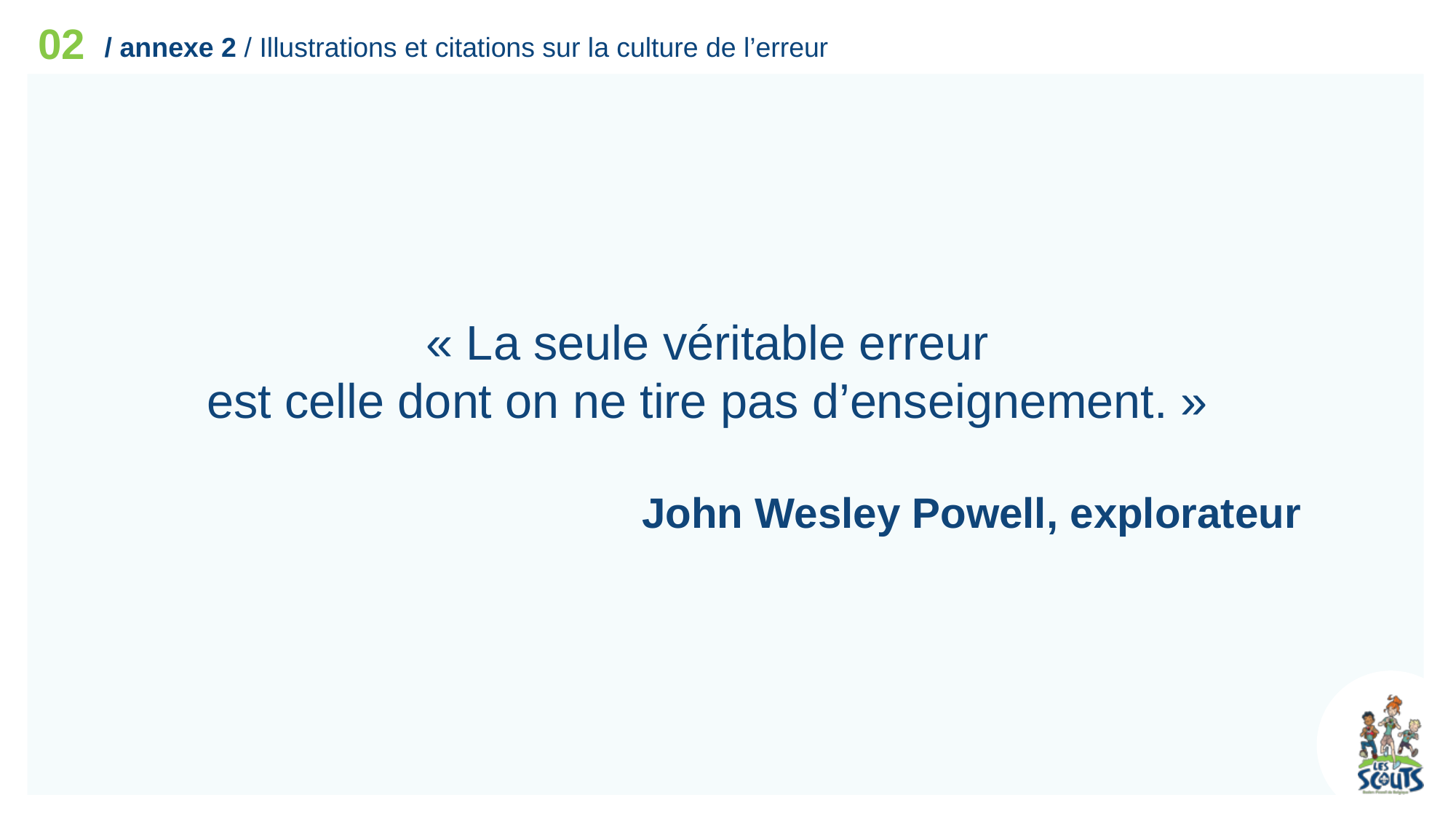

02
/ annexe 2 / Illustrations et citations sur la culture de l’erreur
« La seule véritable erreur
est celle dont on ne tire pas d’enseignement. »

John Wesley Powell, explorateur